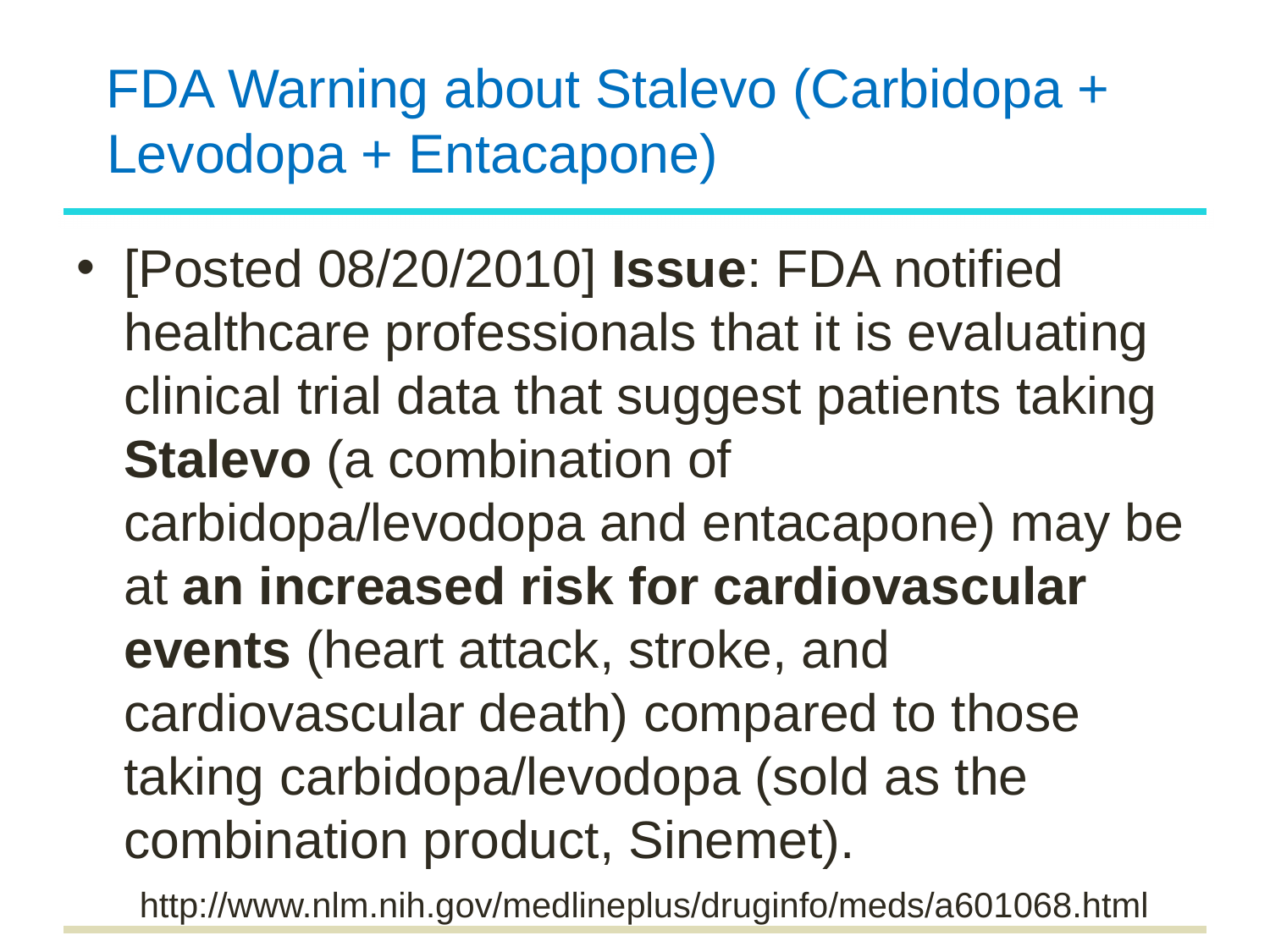

# FDA Warning about Stalevo (Carbidopa + Levodopa + Entacapone)
[Posted 08/20/2010] Issue: FDA notified healthcare professionals that it is evaluating clinical trial data that suggest patients taking Stalevo (a combination of carbidopa/levodopa and entacapone) may be at an increased risk for cardiovascular events (heart attack, stroke, and cardiovascular death) compared to those taking carbidopa/levodopa (sold as the combination product, Sinemet).
http://www.nlm.nih.gov/medlineplus/druginfo/meds/a601068.html